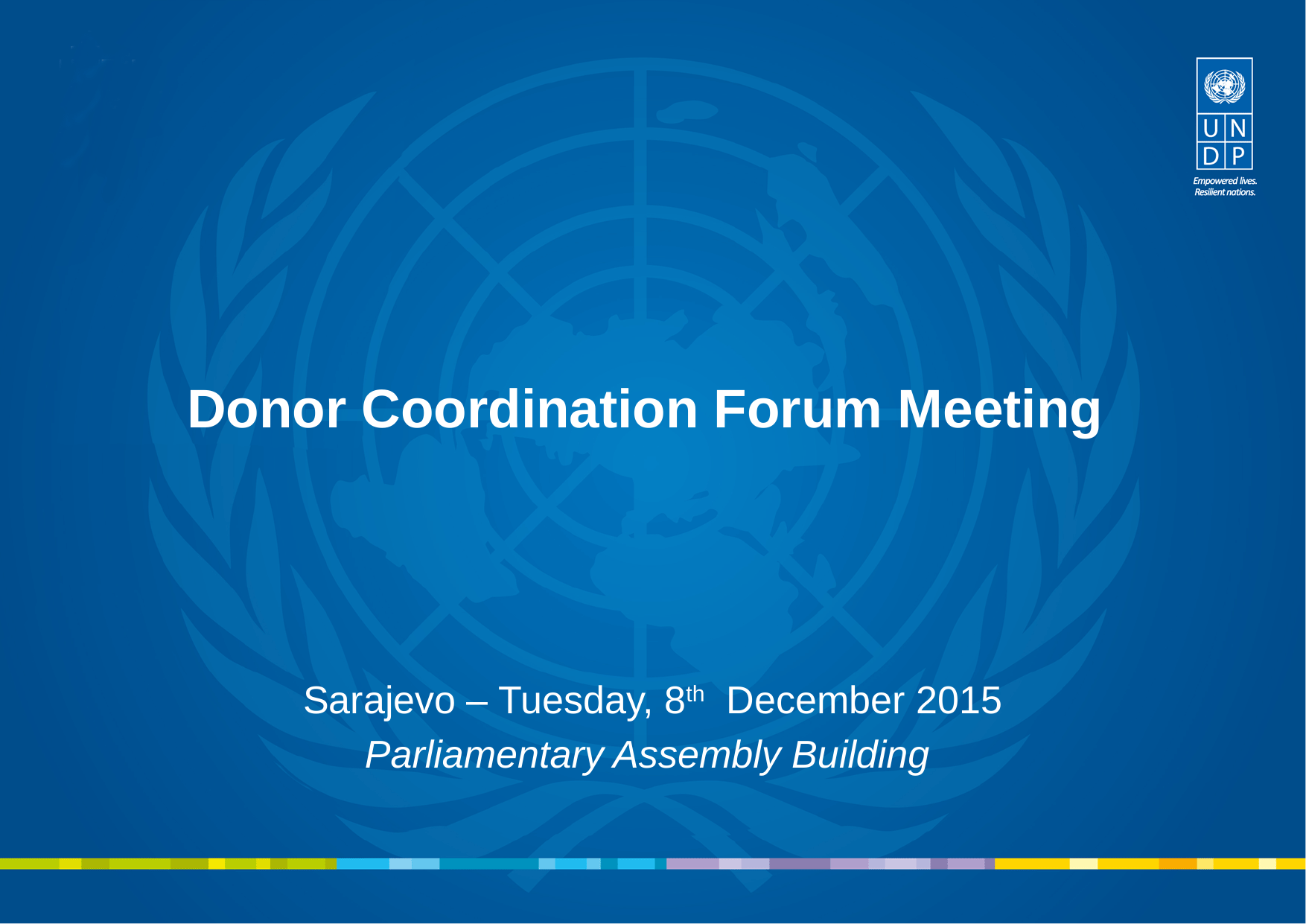

Donor Coordination Forum Meeting

Sarajevo – Tuesday, 8th  December 2015
Parliamentary Assembly Building